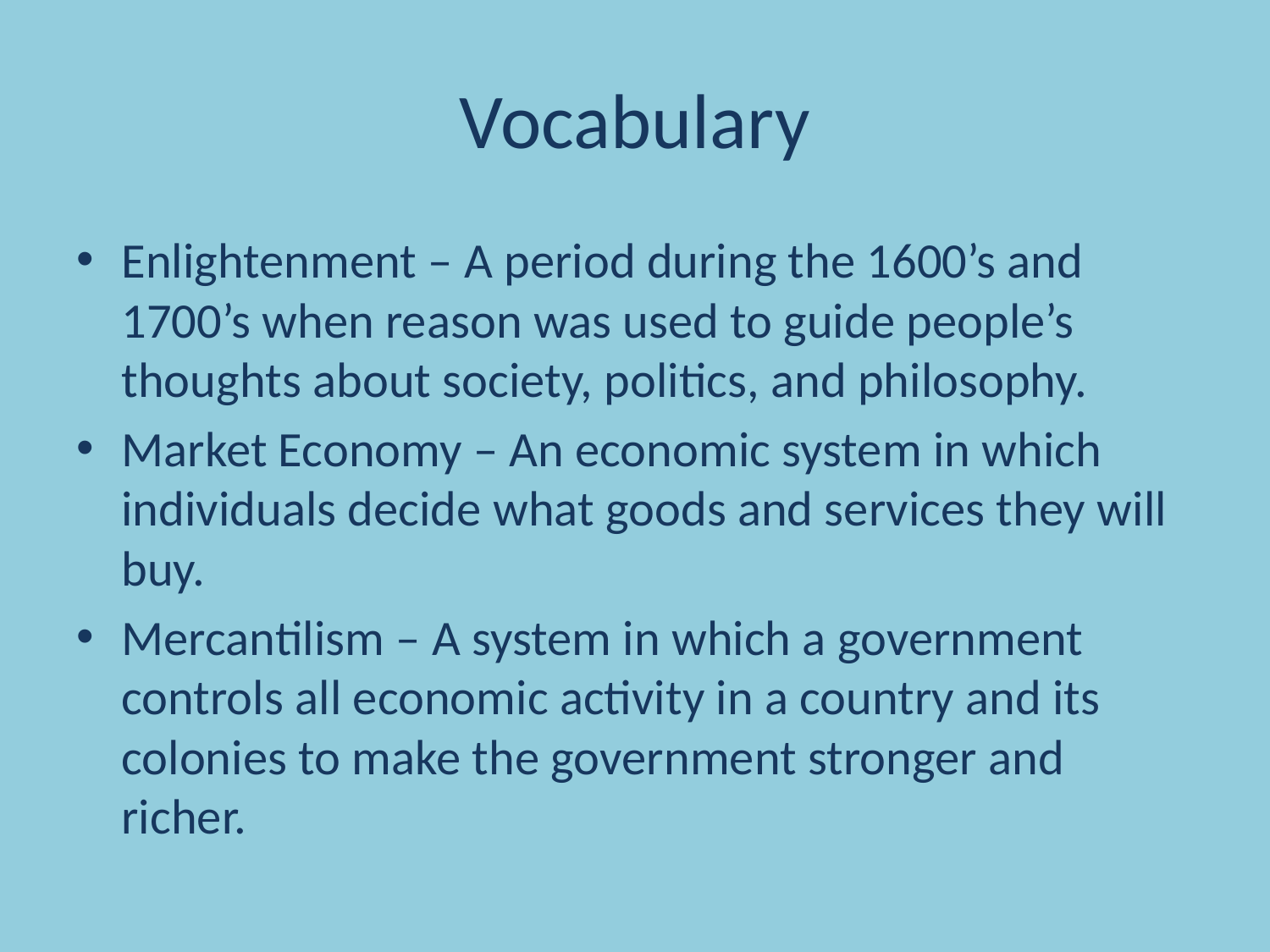

# Vocabulary
Enlightenment – A period during the 1600’s and 1700’s when reason was used to guide people’s thoughts about society, politics, and philosophy.
Market Economy – An economic system in which individuals decide what goods and services they will buy.
Mercantilism – A system in which a government controls all economic activity in a country and its colonies to make the government stronger and richer.